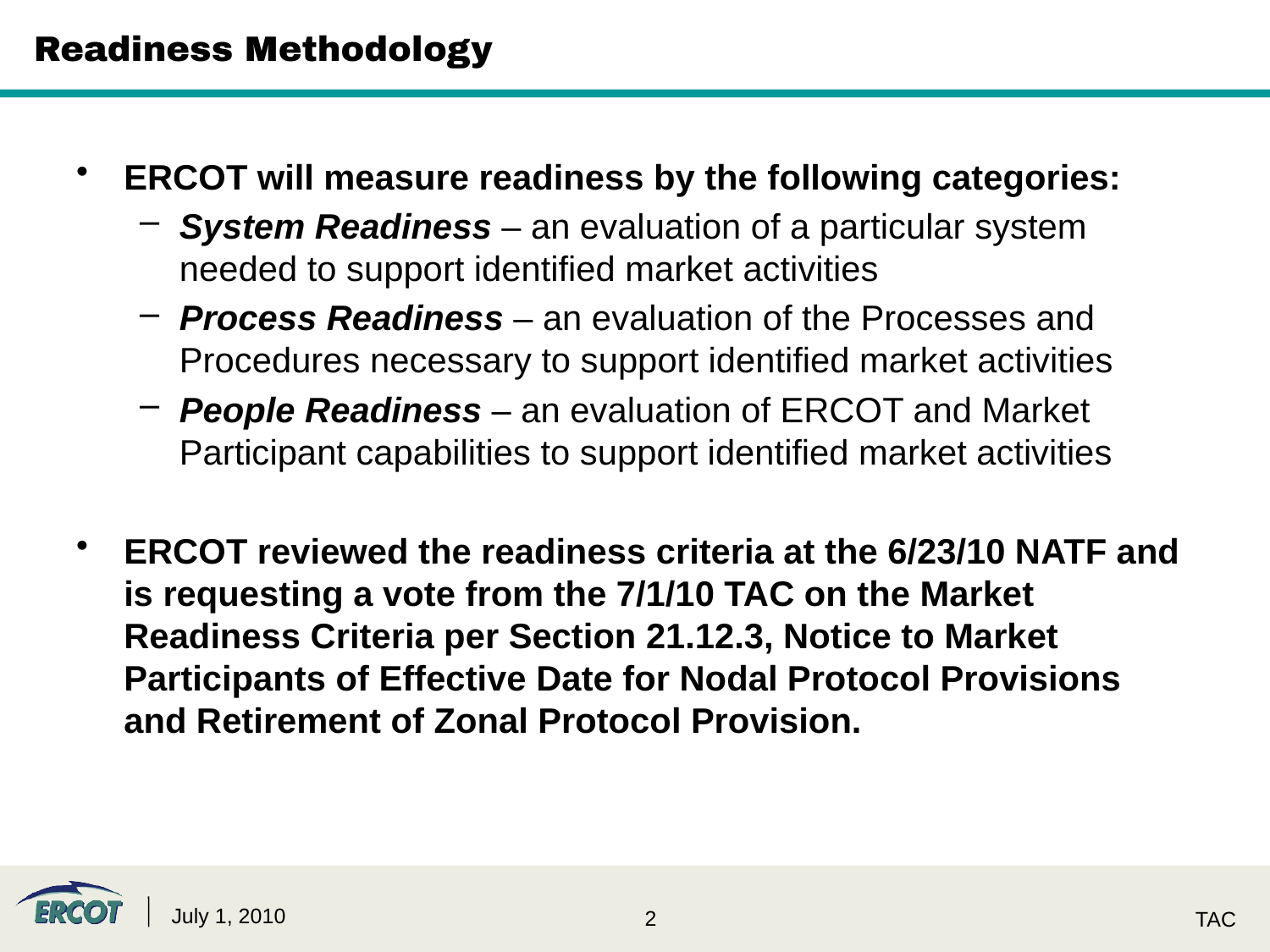

# Readiness Methodology
ERCOT will measure readiness by the following categories:
System Readiness – an evaluation of a particular system needed to support identified market activities
Process Readiness – an evaluation of the Processes and Procedures necessary to support identified market activities
People Readiness – an evaluation of ERCOT and Market Participant capabilities to support identified market activities

ERCOT reviewed the readiness criteria at the 6/23/10 NATF and is requesting a vote from the 7/1/10 TAC on the Market Readiness Criteria per Section 21.12.3, Notice to Market Participants of Effective Date for Nodal Protocol Provisions and Retirement of Zonal Protocol Provision.

July 1, 2010
TAC